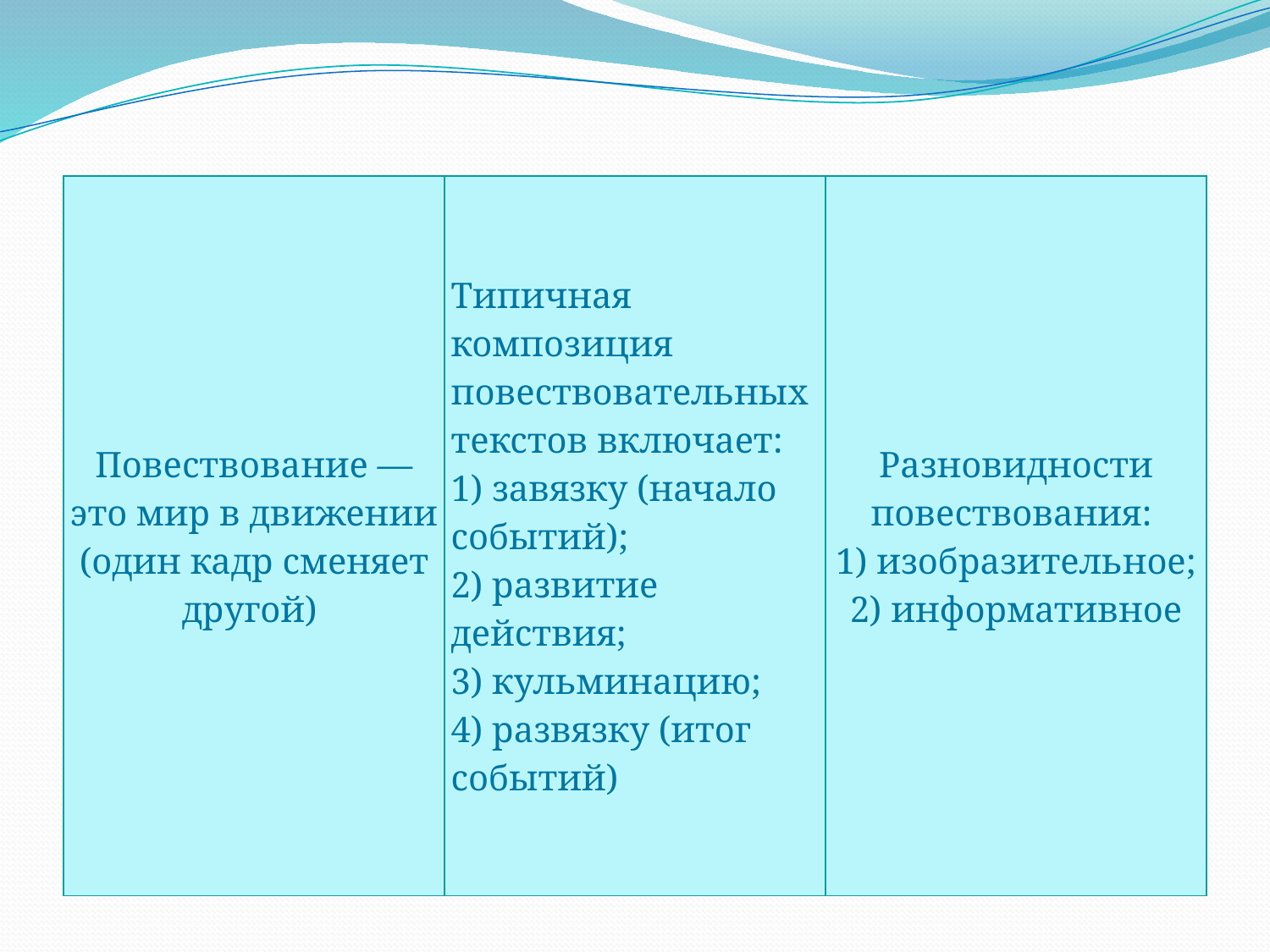

| Повествование — это мир в движении (один кадр сменяет другой) | Типичная композиция повествовательных текстов включает: 1) завязку (начало событий); 2) развитие действия; 3) кульминацию; 4) развязку (итог событий) | Разновидности повествования: 1) изобразительное; 2) информативное |
| --- | --- | --- |